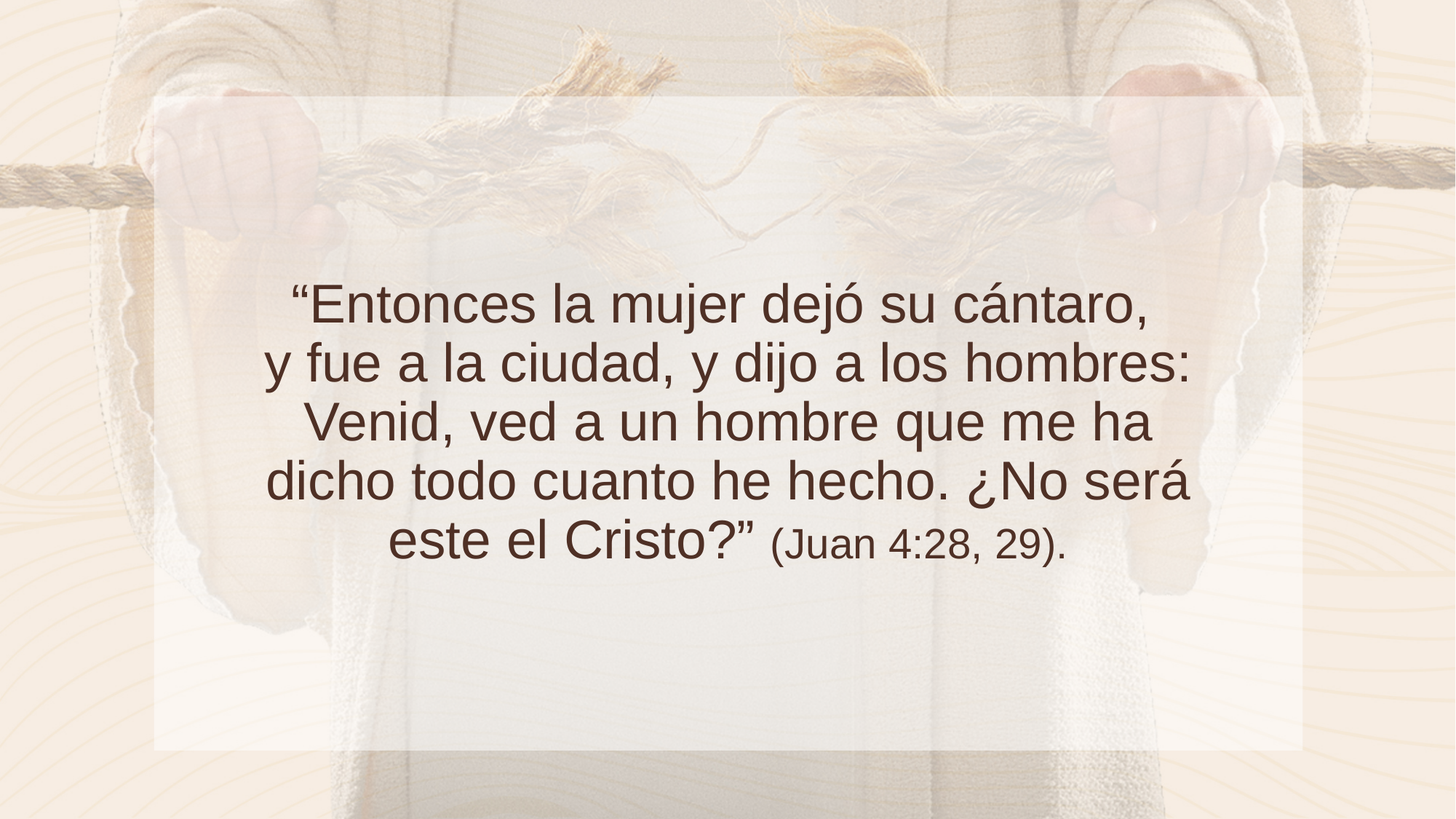

“Entonces la mujer dejó su cántaro,
y fue a la ciudad, y dijo a los hombres: Venid, ved a un hombre que me ha dicho todo cuanto he hecho. ¿No será este el Cristo?” (Juan 4:28, 29).